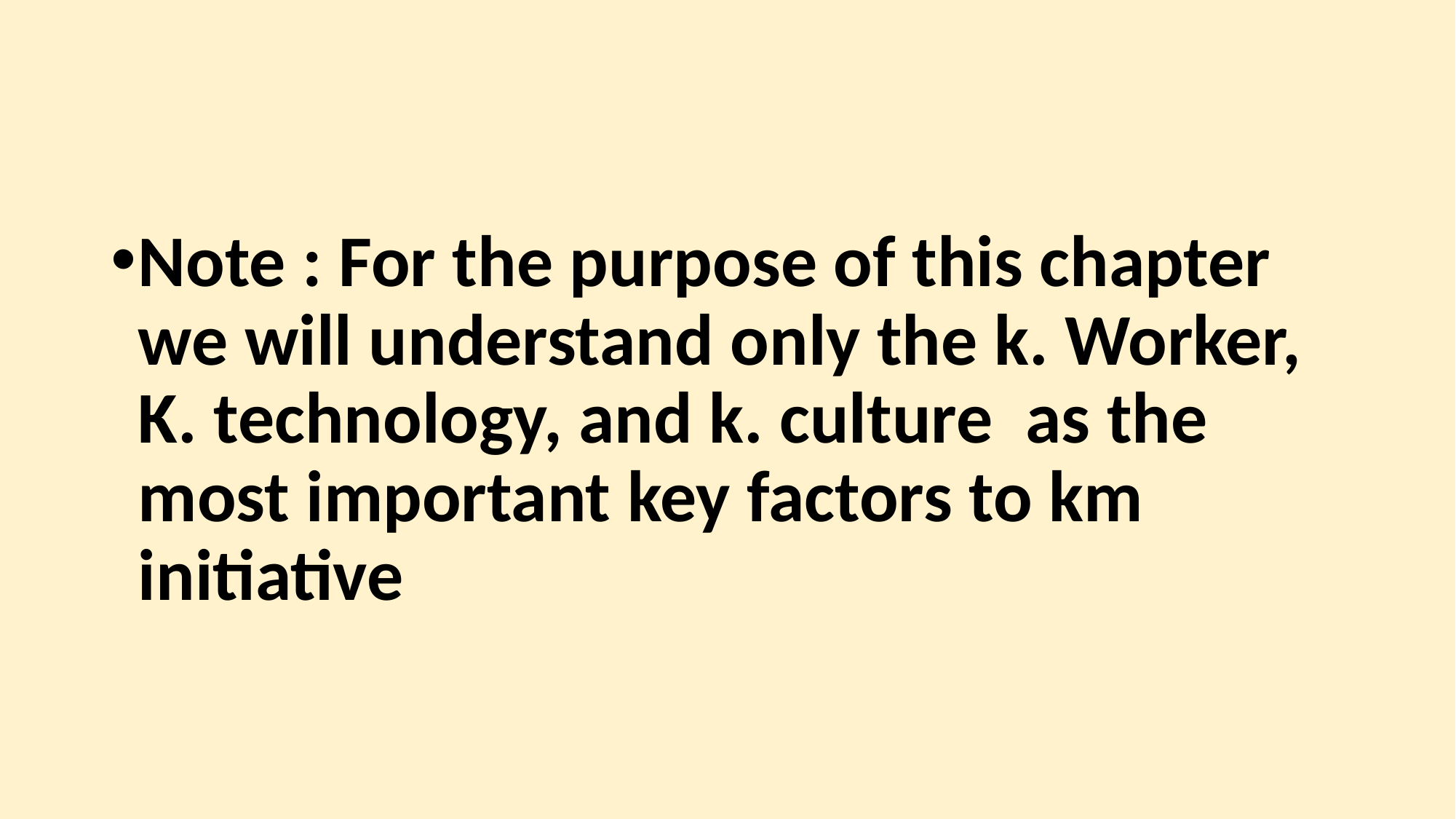

#
Note : For the purpose of this chapter  we will understand only the k. Worker, K. technology, and k. culture  as the most important key factors to km initiative